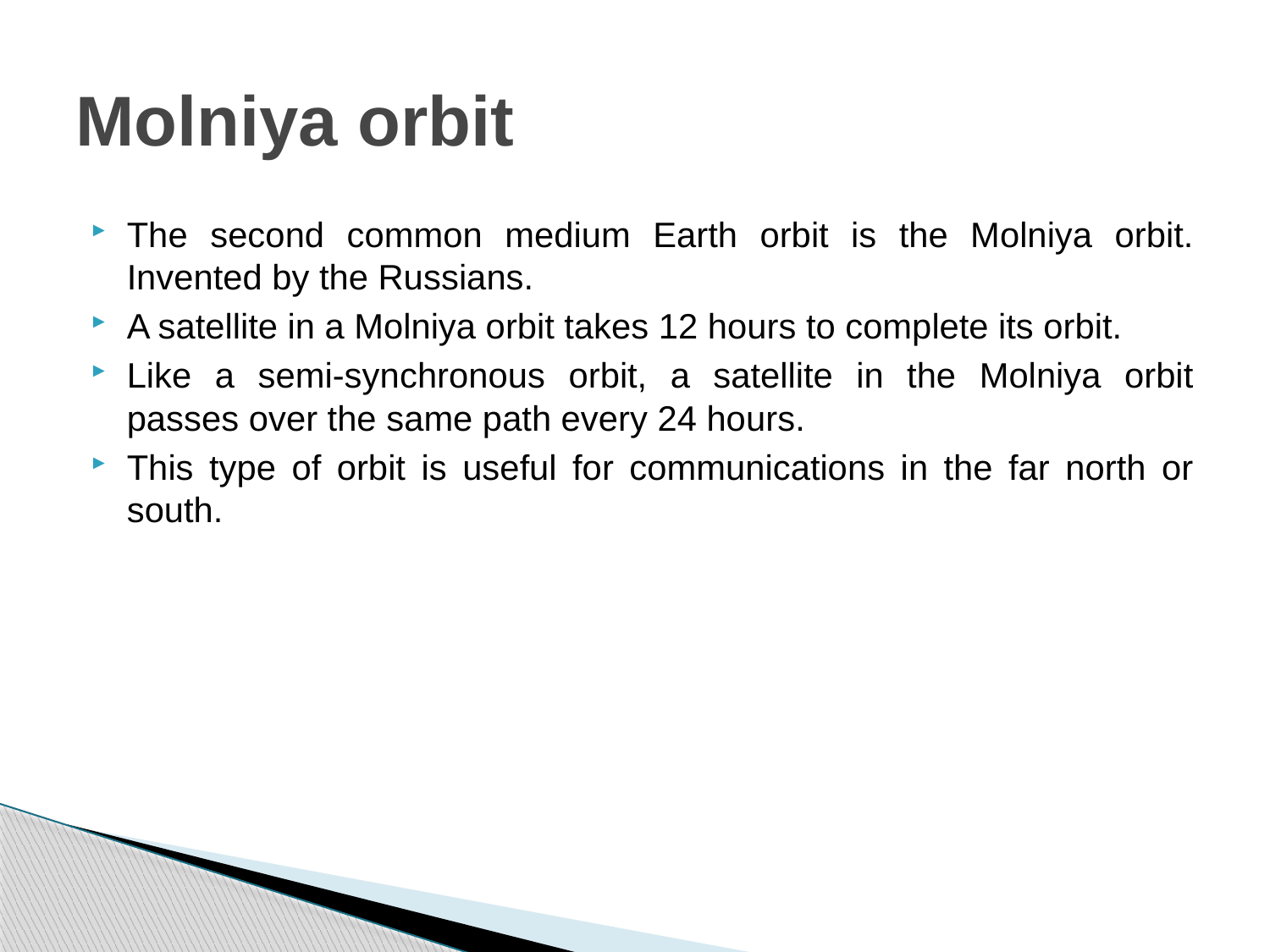

# Molniya orbit
The second common medium Earth orbit is the Molniya orbit. Invented by the Russians.
A satellite in a Molniya orbit takes 12 hours to complete its orbit.
Like a semi-synchronous orbit, a satellite in the Molniya orbit passes over the same path every 24 hours.
This type of orbit is useful for communications in the far north or south.